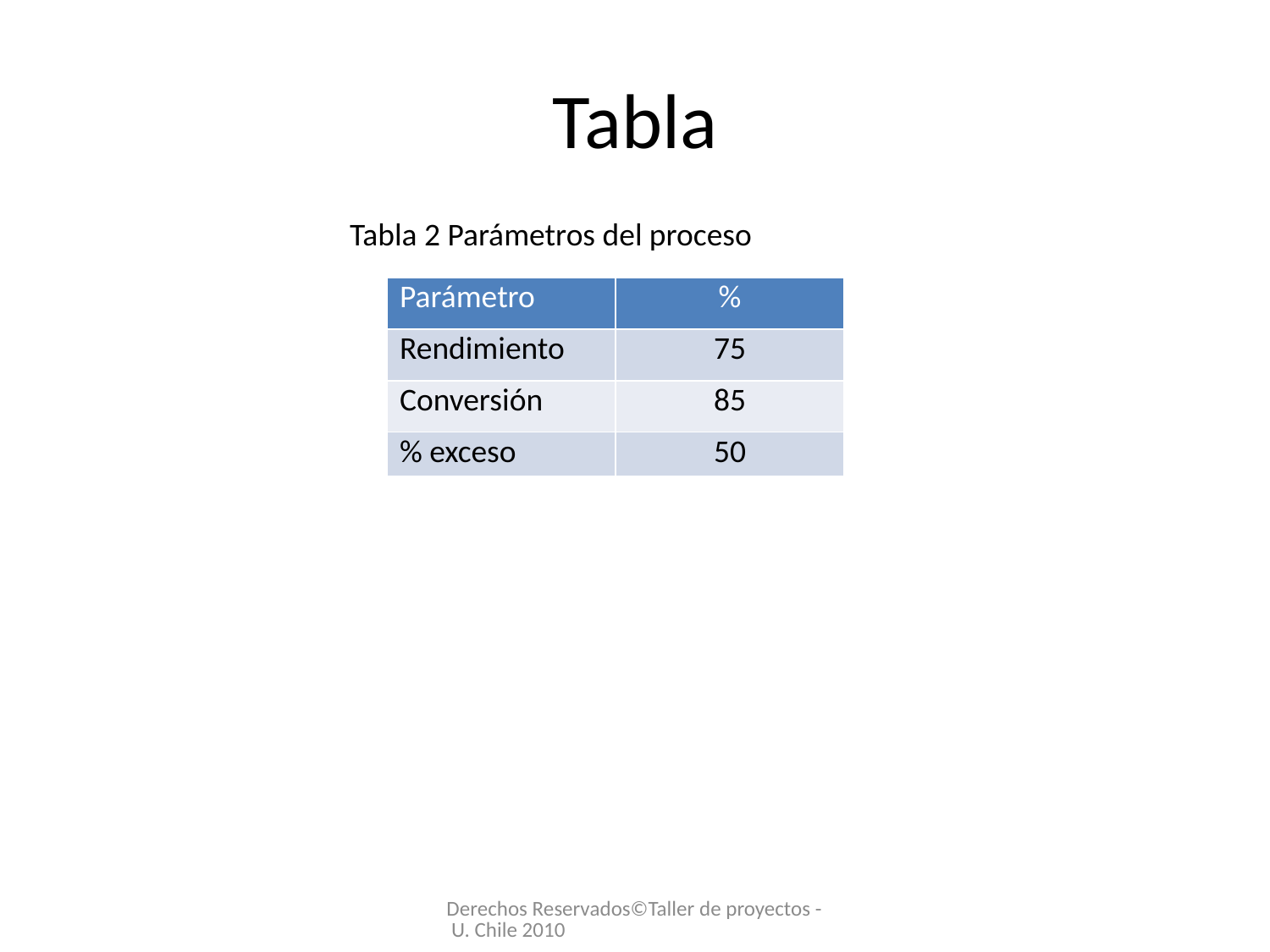

# Tabla
Tabla 2 Parámetros del proceso
| Parámetro | % |
| --- | --- |
| Rendimiento | 75 |
| Conversión | 85 |
| % exceso | 50 |
Derechos Reservados©Taller de proyectos - U. Chile 2010